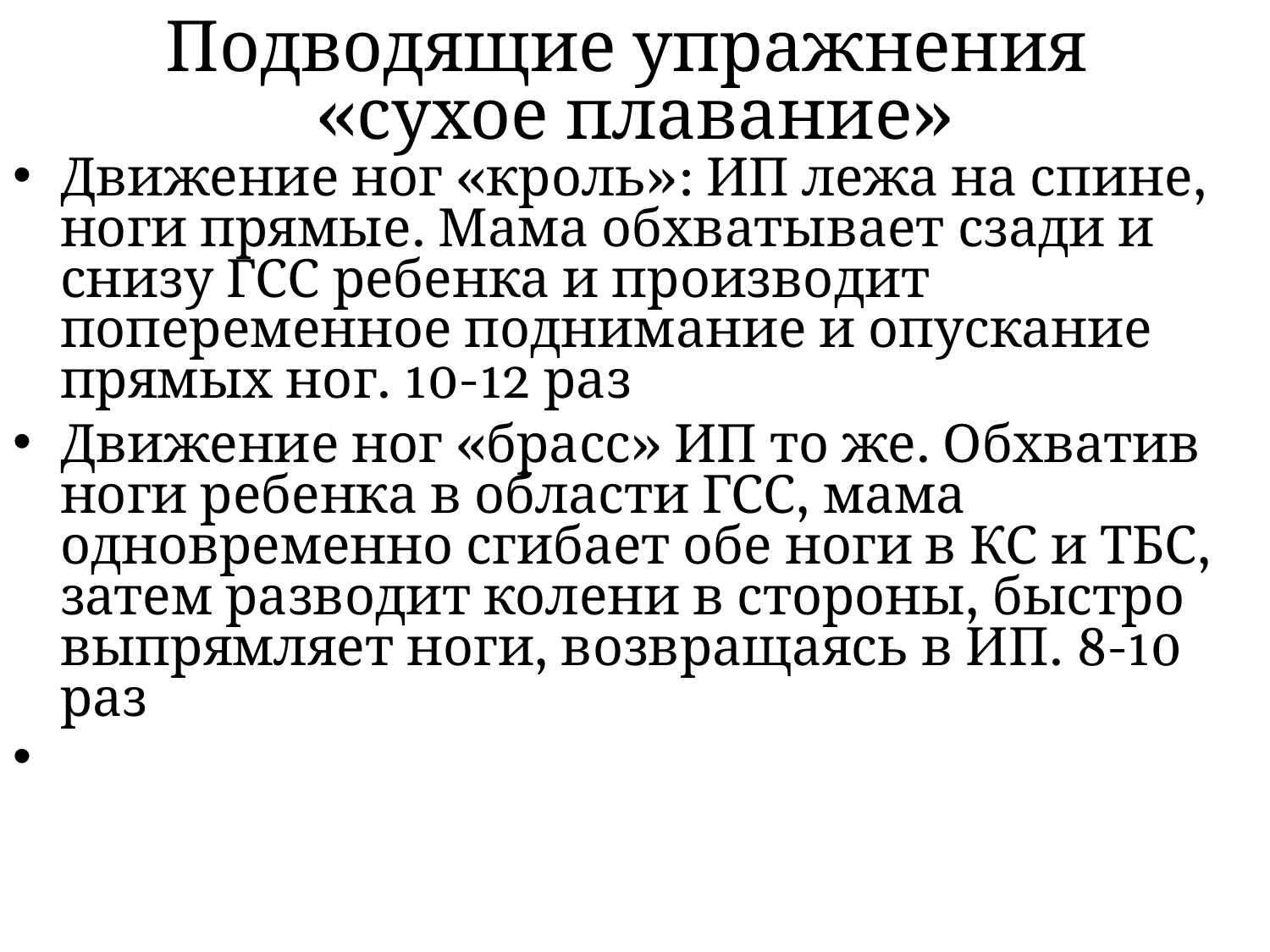

Подводящие упражнения
«сухое плавание»
Движение ног «кроль»: ИП лежа на спине, ноги прямые. Мама обхватывает сзади и снизу ГСС ребенка и производит попеременное поднимание и опускание прямых ног. 10-12 раз
Движение ног «брасс» ИП то же. Обхватив ноги ребенка в области ГСС, мама одновременно сгибает обе ноги в КС и ТБС, затем разводит колени в стороны, быстро выпрямляет ноги, возвращаясь в ИП. 8-10 раз